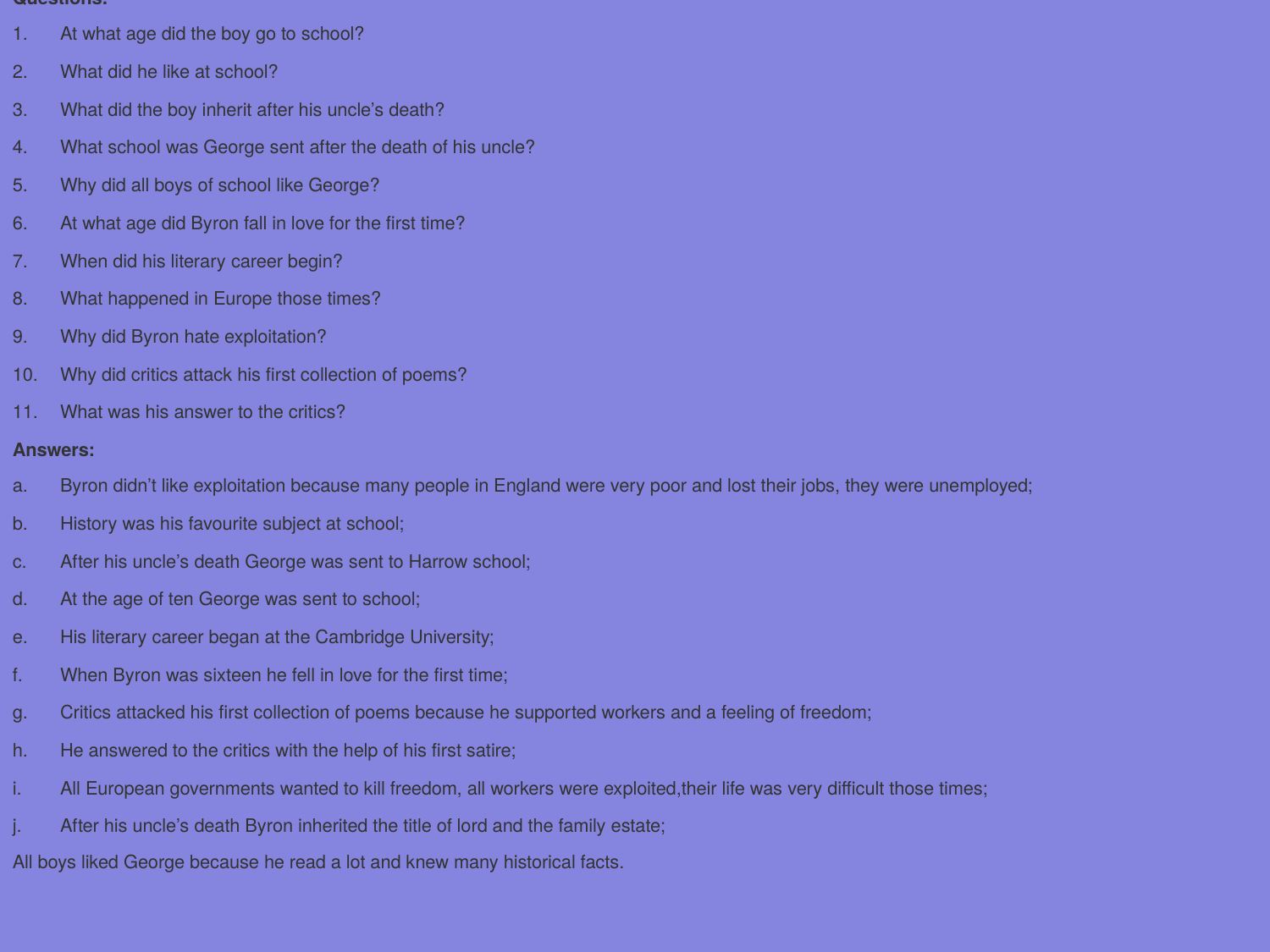

Match the questions and the answers. Fill in the table below.
Questions:
At what age did the boy go to school?
What did he like at school?
What did the boy inherit after his uncle’s death?
What school was George sent after the death of his uncle?
Why did all boys of school like George?
At what age did Byron fall in love for the first time?
When did his literary career begin?
What happened in Europe those times?
Why did Byron hate exploitation?
Why did critics attack his first collection of poems?
What was his answer to the critics?
Answers:
Byron didn’t like exploitation because many people in England were very poor and lost their jobs, they were unemployed;
History was his favourite subject at school;
After his uncle’s death George was sent to Harrow school;
At the age of ten George was sent to school;
His literary career began at the Cambridge University;
When Byron was sixteen he fell in love for the first time;
Critics attacked his first collection of poems because he supported workers and a feeling of freedom;
He answered to the critics with the help of his first satire;
All European governments wanted to kill freedom, all workers were exploited,their life was very difficult those times;
After his uncle’s death Byron inherited the title of lord and the family estate;
All boys liked George because he read a lot and knew many historical facts.